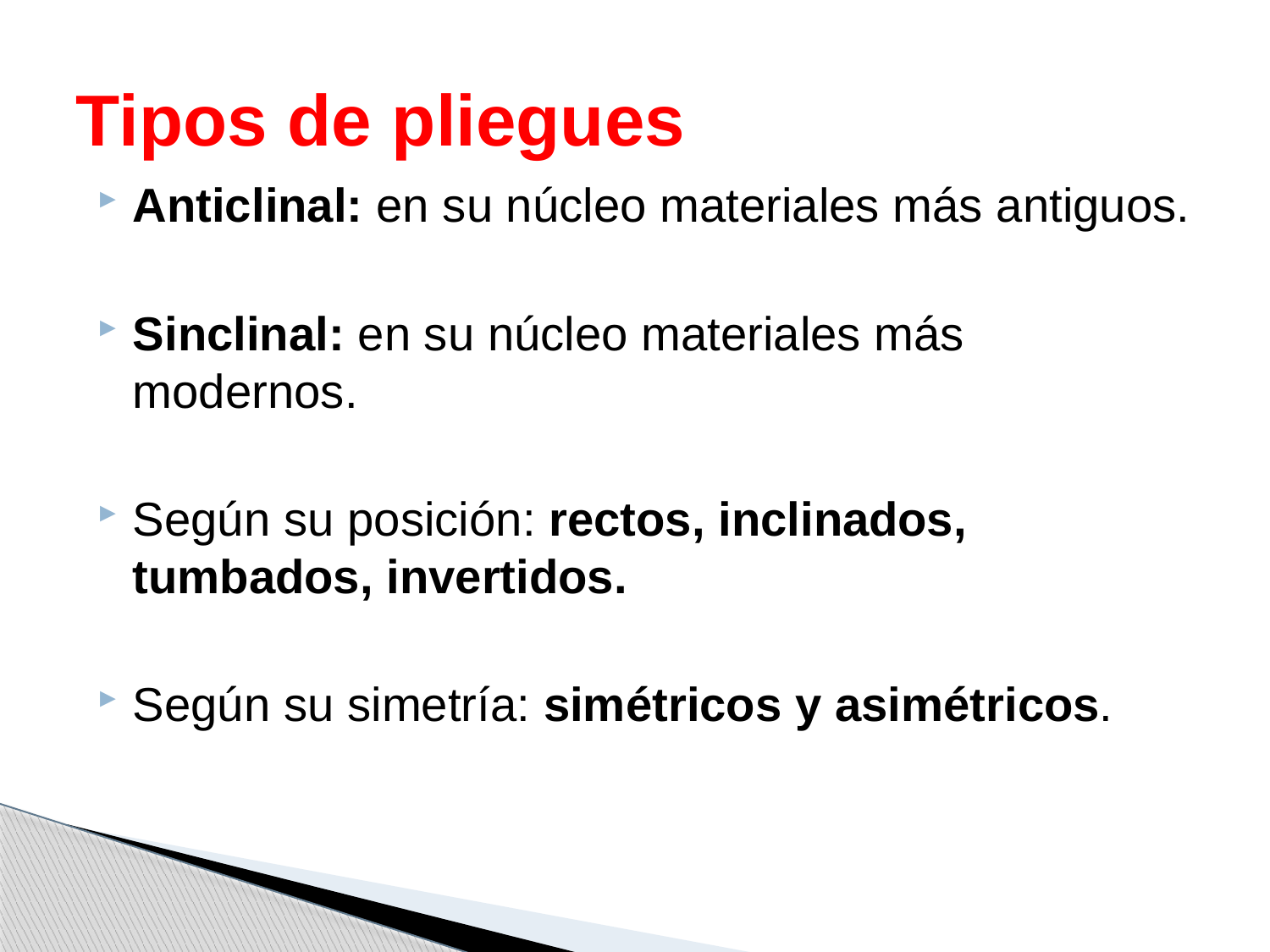

# Tipos de pliegues
Anticlinal: en su núcleo materiales más antiguos.

Sinclinal: en su núcleo materiales más modernos.

Según su posición: rectos, inclinados, tumbados, invertidos.

Según su simetría: simétricos y asimétricos.